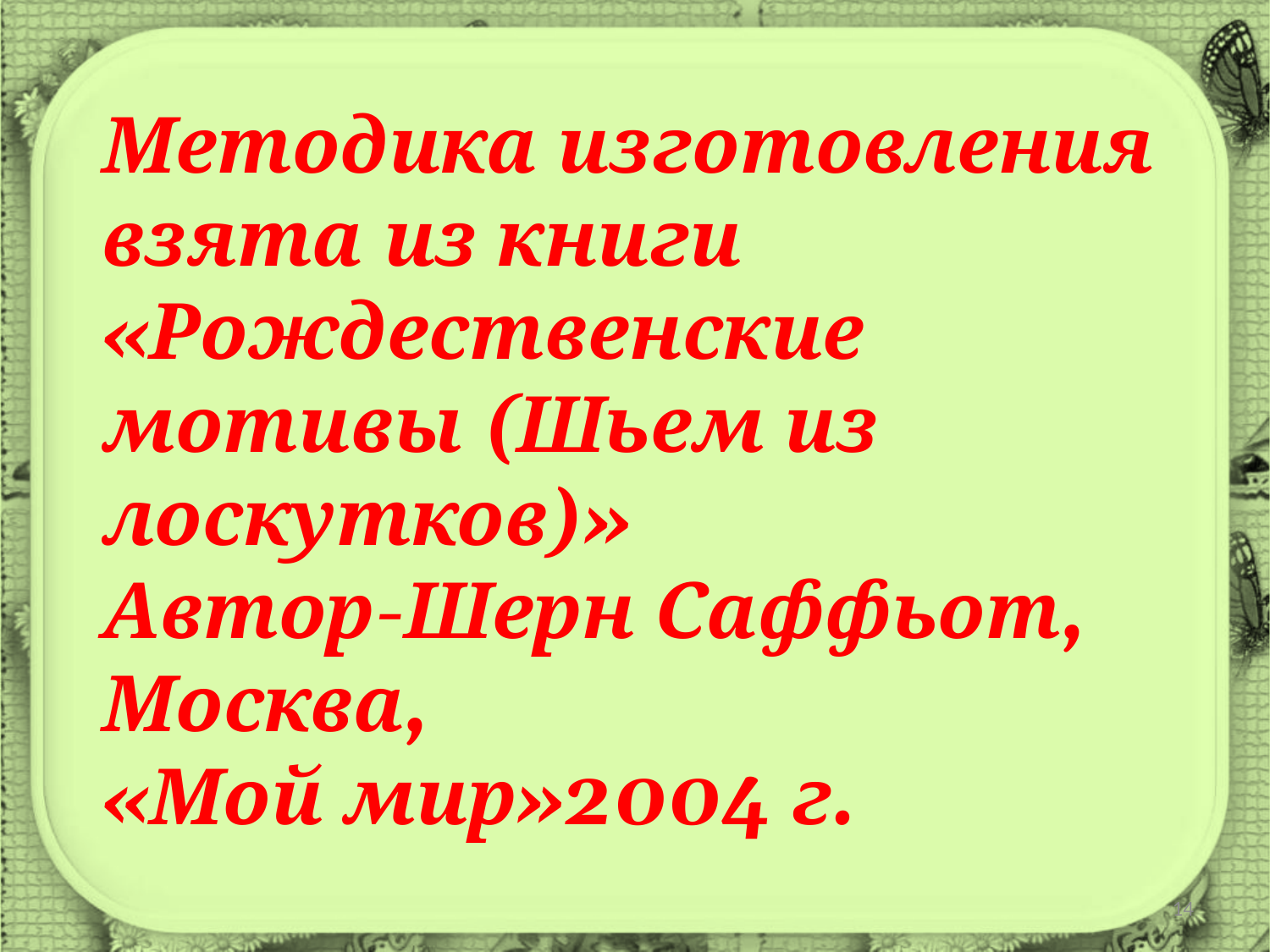

#
Методика изготовления взята из книги «Рождественские мотивы (Шьем из лоскутков)»
Автор-Шерн Саффьот, Москва,
«Мой мир»2004 г.

14